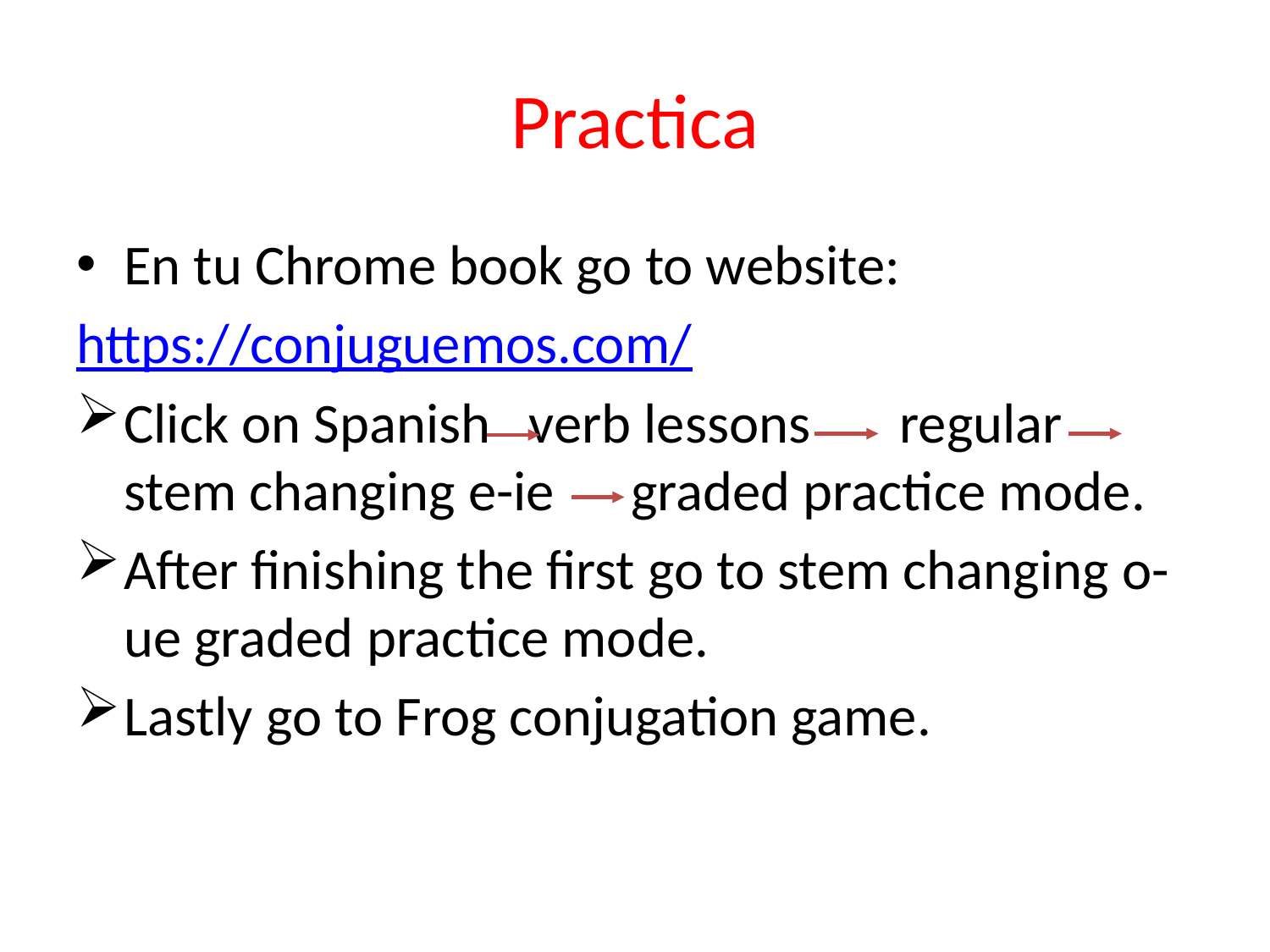

# Practica
En tu Chrome book go to website:
https://conjuguemos.com/
Click on Spanish   verb lessons       regular    stem changing e-ie      graded practice mode.
After finishing the first go to stem changing o- ue graded practice mode.
Lastly go to Frog conjugation game.